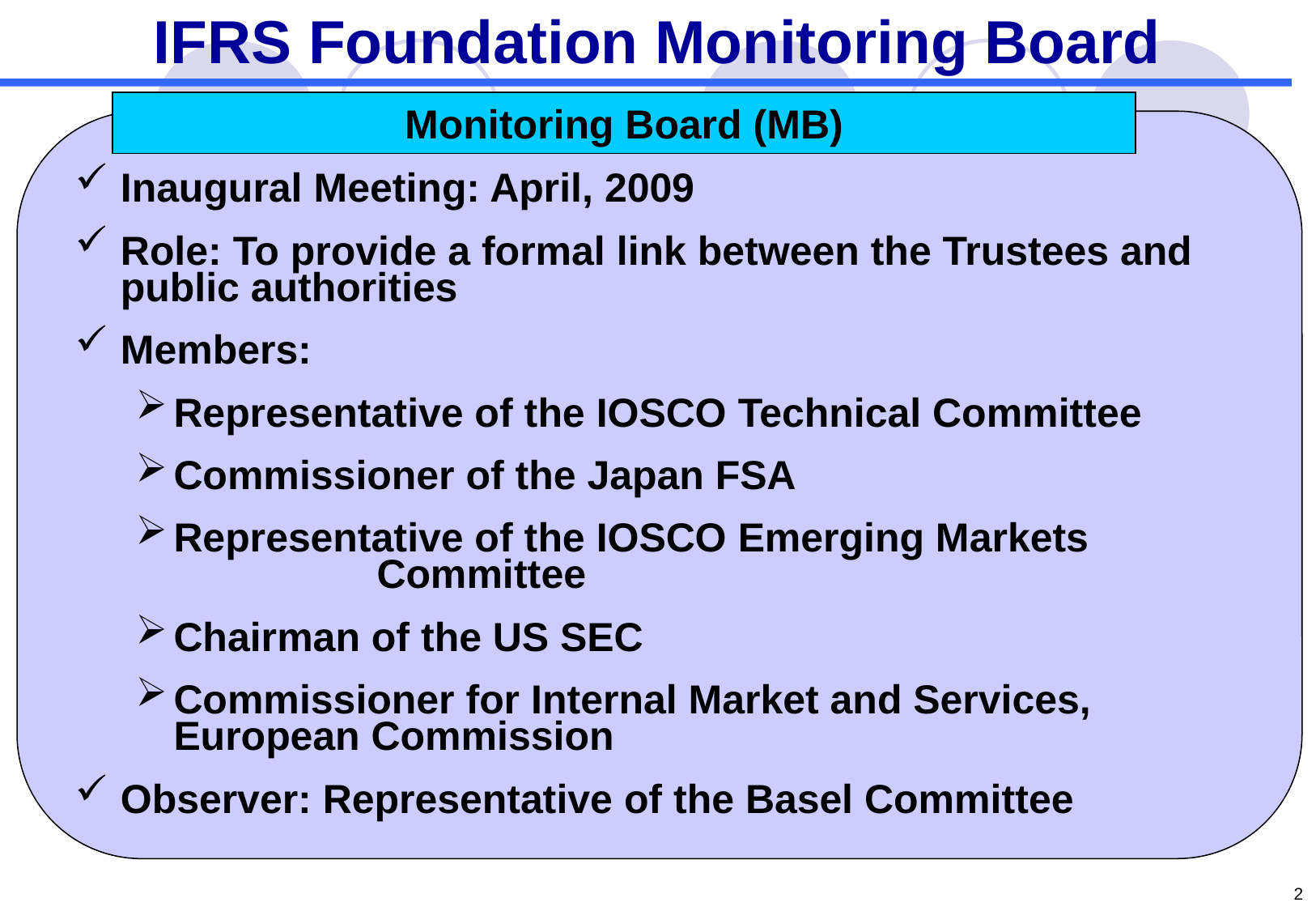

IFRS Foundation Monitoring Board

Monitoring Board (MB)
Inaugural Meeting: April, 2009
Role: To provide a formal link between the Trustees and public authorities
Members:
Representative of the IOSCO Technical Committee
Commissioner of the Japan FSA
Representative of the IOSCO Emerging Markets                                 Committee
Chairman of the US SEC
Commissioner for Internal Market and Services, European Commission
Observer: Representative of the Basel Committee
2